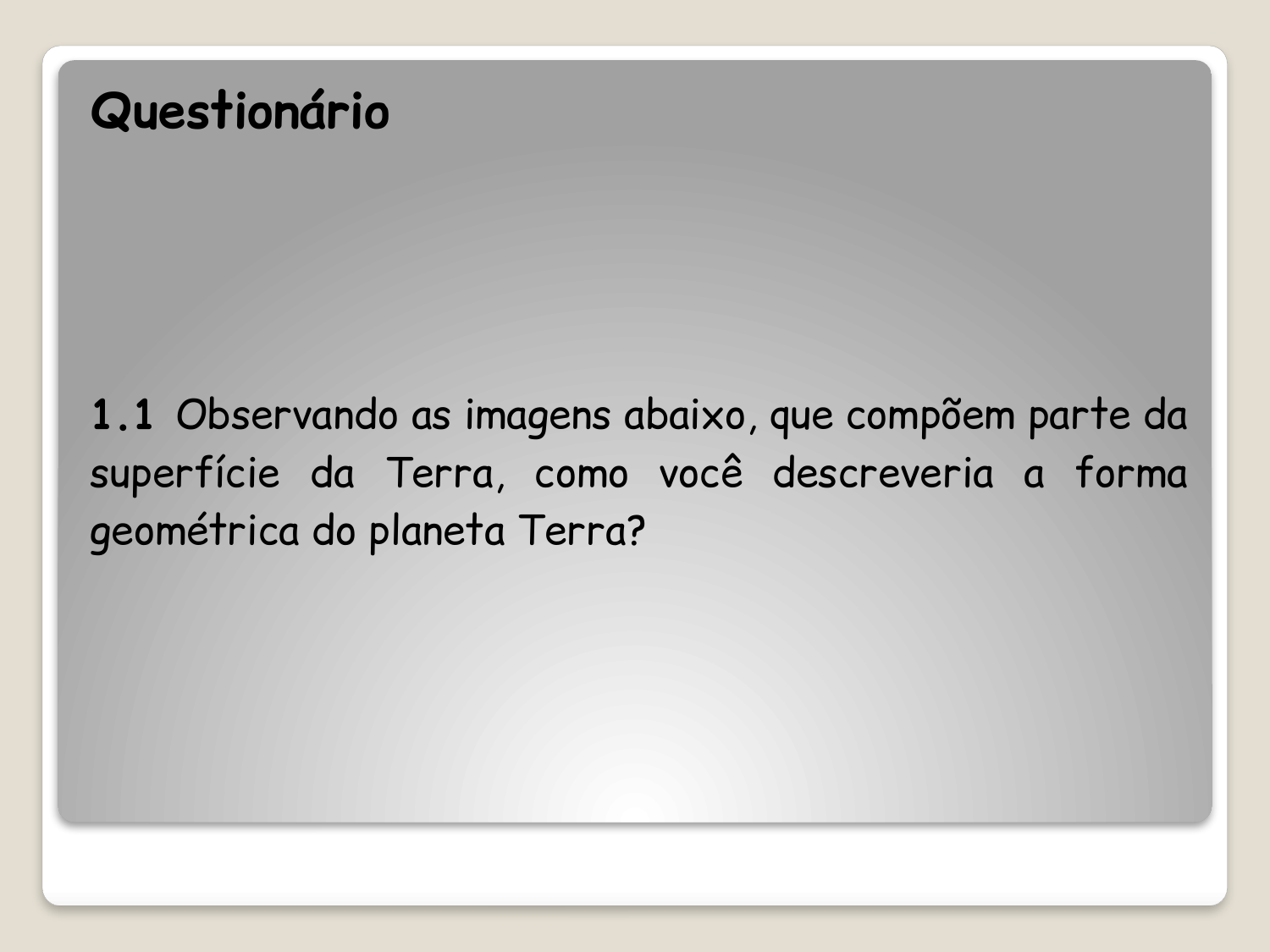

Questionário
1.1 Observando as imagens abaixo, que compõem parte da superfície da Terra, como você descreveria a forma geométrica do planeta Terra?